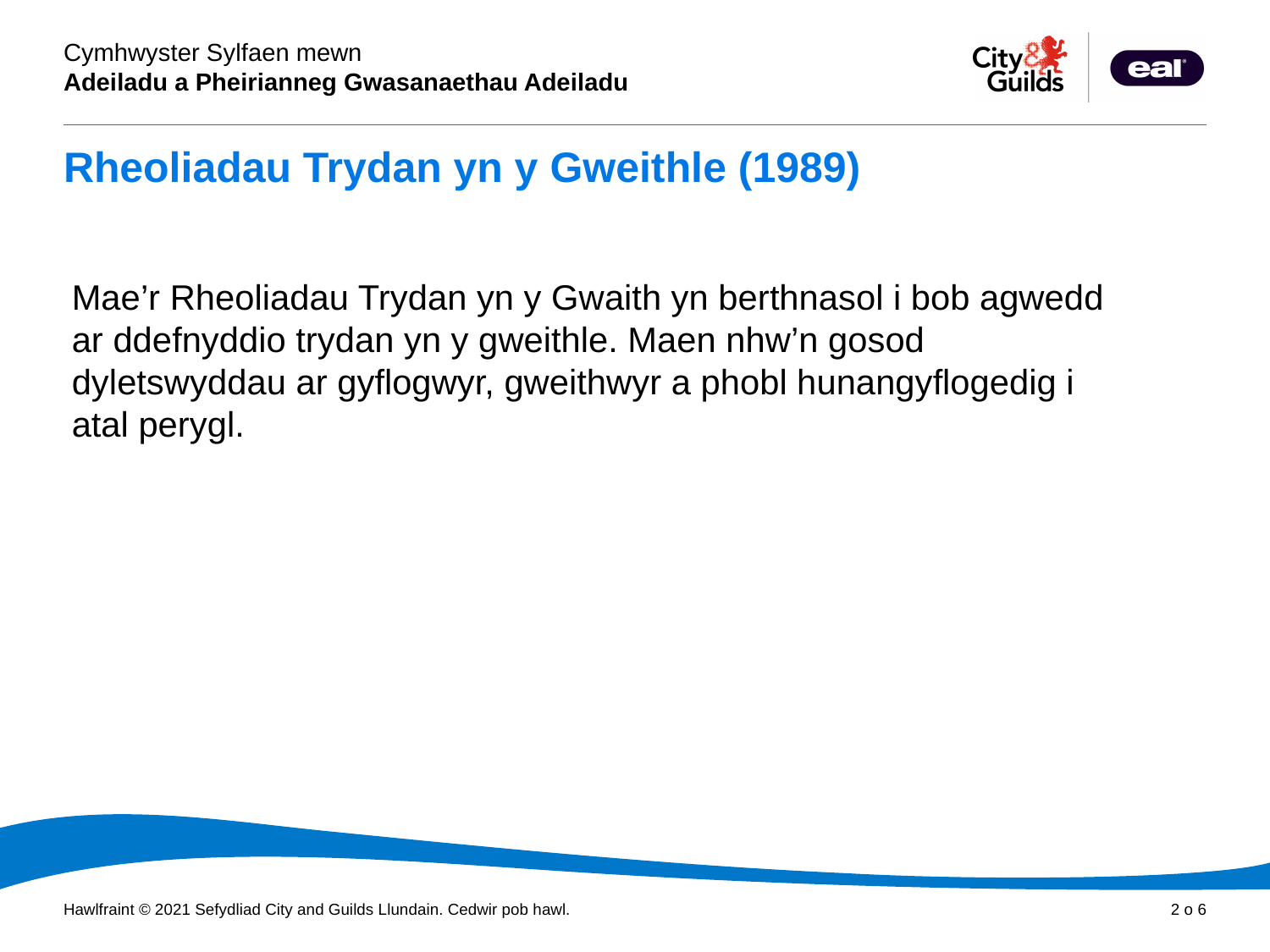

# Rheoliadau Trydan yn y Gweithle (1989)

Mae’r Rheoliadau Trydan yn y Gwaith yn berthnasol i bob agwedd ar ddefnyddio trydan yn y gweithle. Maen nhw’n gosod dyletswyddau ar gyflogwyr, gweithwyr a phobl hunangyflogedig i atal perygl.